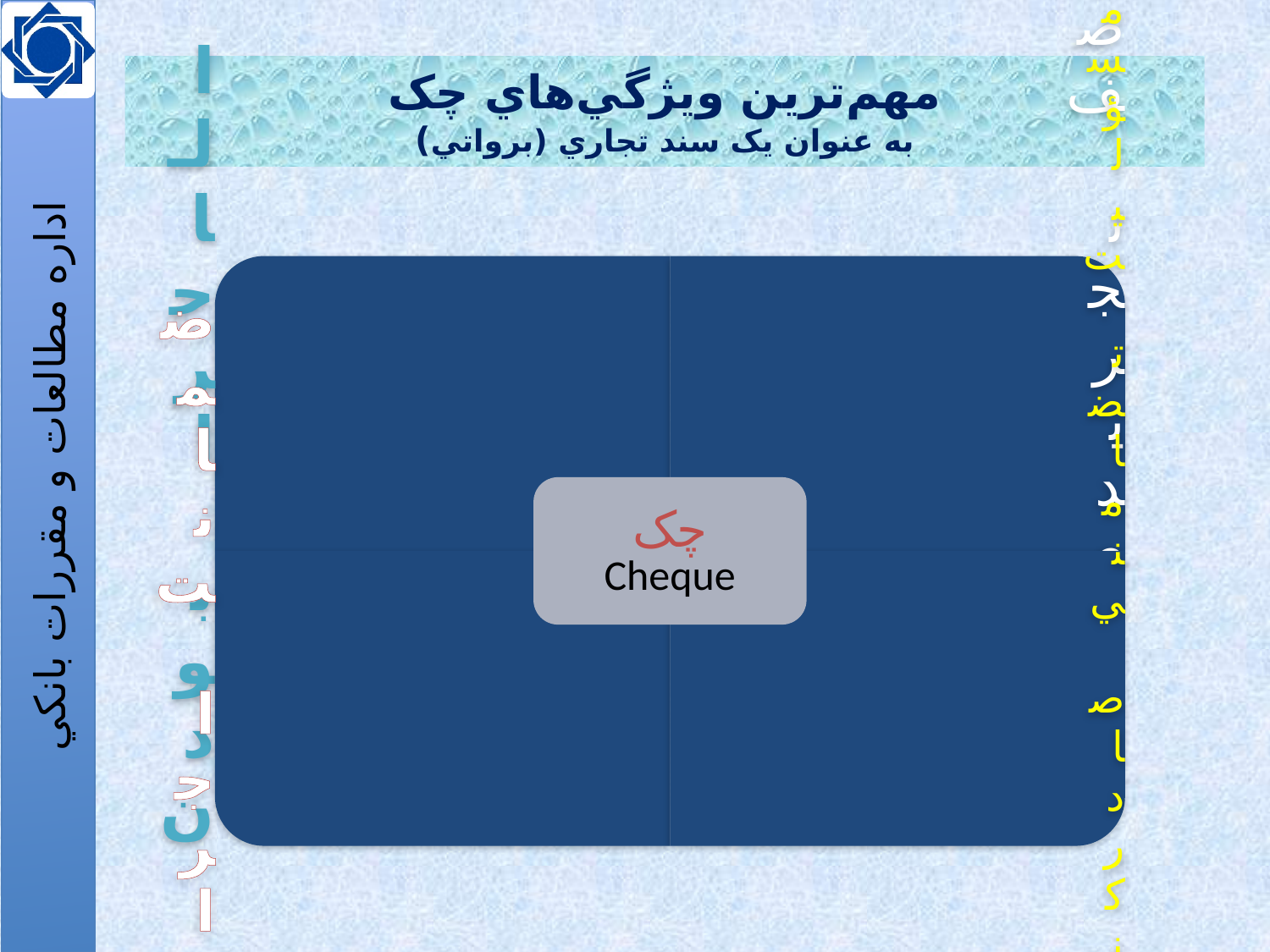

# مهم‌ترين ويژگي‌هاي چک به عنوان يک سند تجاري (برواتي)
چک
Cheque